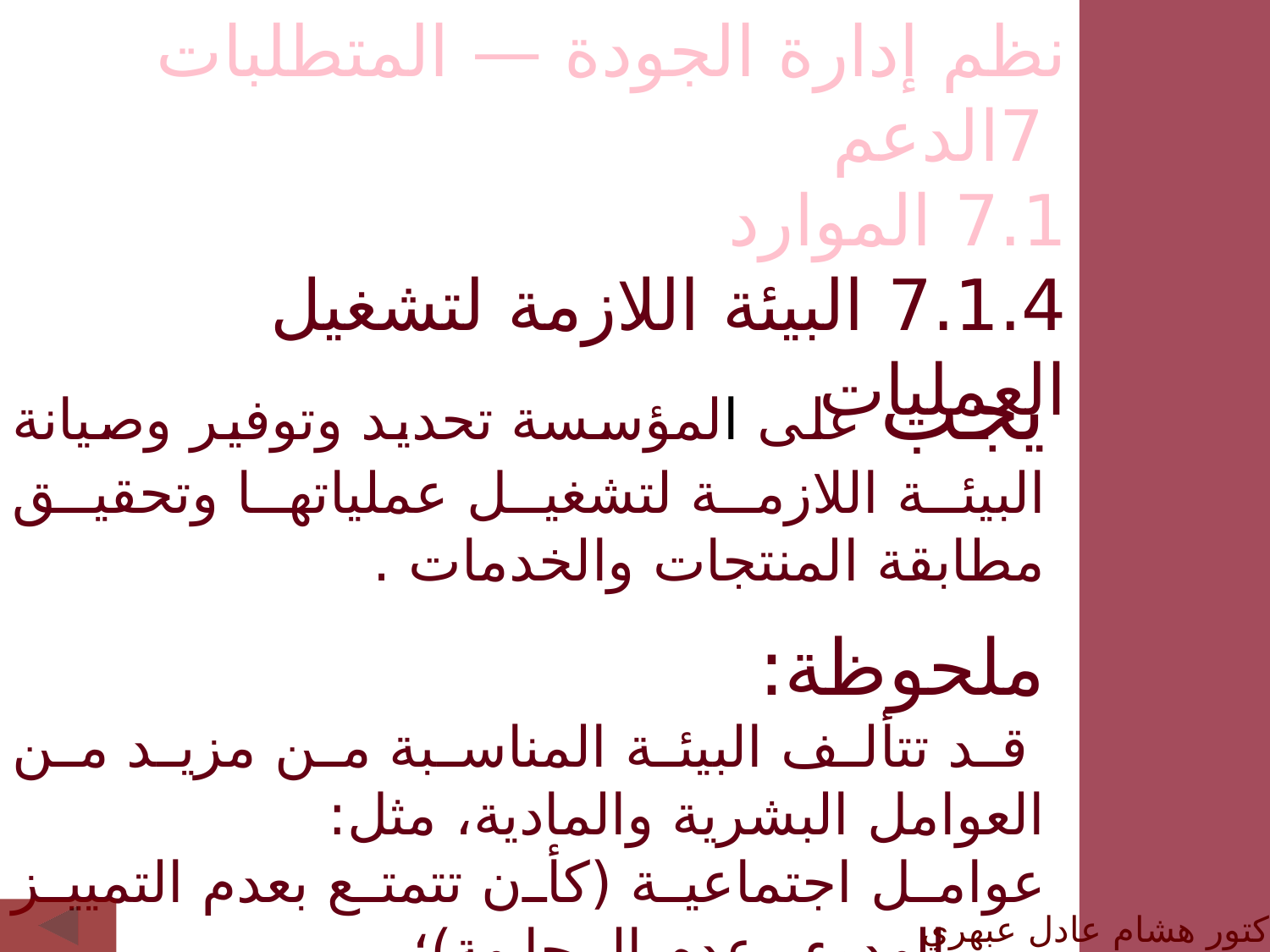

نظم إدارة الجودة — المتطلبات
 7الدعم
7.1 الموارد
7.1.4 البيئة اللازمة لتشغيل العمليات

يجب على المؤسسة تحديد وتوفير وصيانة البيئة اللازمة لتشغيل عملياتها وتحقيق مطابقة المنتجات والخدمات .

ملحوظة:
 قد تتألف البيئة المناسبة من مزيد من العوامل البشرية والمادية، مثل:
عوامل اجتماعية (كأن تتمتع بعدم التمييز والهدوء وعدم المجابهة)؛
عوامل نفسية (على سبيل المثال، كأن تحد من التوتر وتقي من الإرهاق وتوفر الحماية العاطفية)؛

الدكتور هشام عادل عبهري